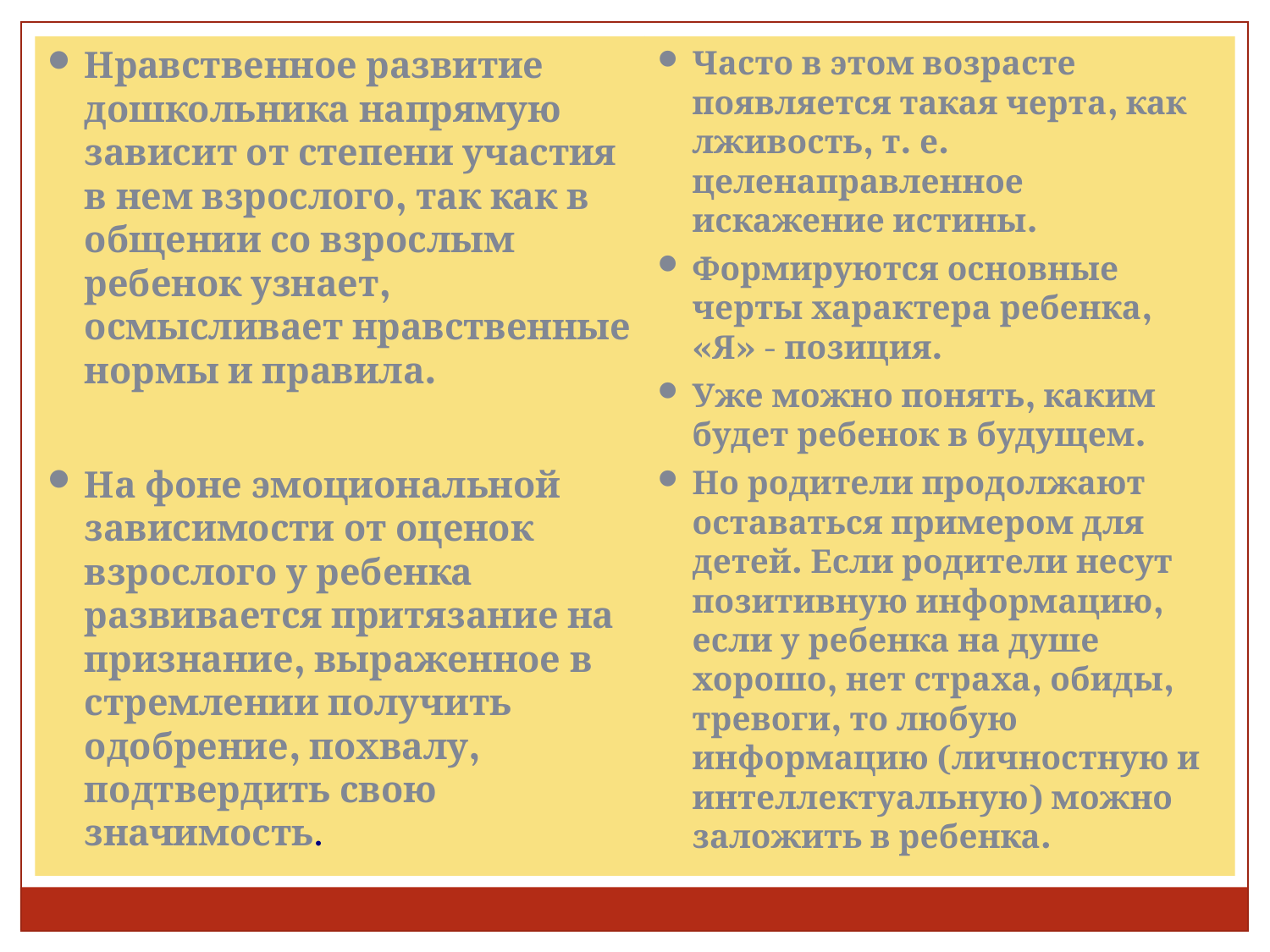

Нравственное развитие дошкольника напрямую зависит от степени участия в нем взрослого, так как в общении со взрослым ребенок узнает, осмысливает нравственные нормы и правила.

На фоне эмоциональной зависимости от оценок взрослого у ребенка развивается притязание на признание, выраженное в стремлении получить одобрение, похвалу, подтвердить свою значимость.

Часто в этом возрасте появляется такая черта, как лживость, т. е. целенаправленное искажение истины.
Формируются основные черты характера ребенка, «Я» - позиция.
Уже можно понять, каким будет ребенок в будущем.
Но родители продолжают оставаться примером для детей. Если родители несут позитивную информацию, если у ребенка на душе хорошо, нет страха, обиды, тревоги, то любую информацию (личностную и интеллектуальную) можно заложить в ребенка.